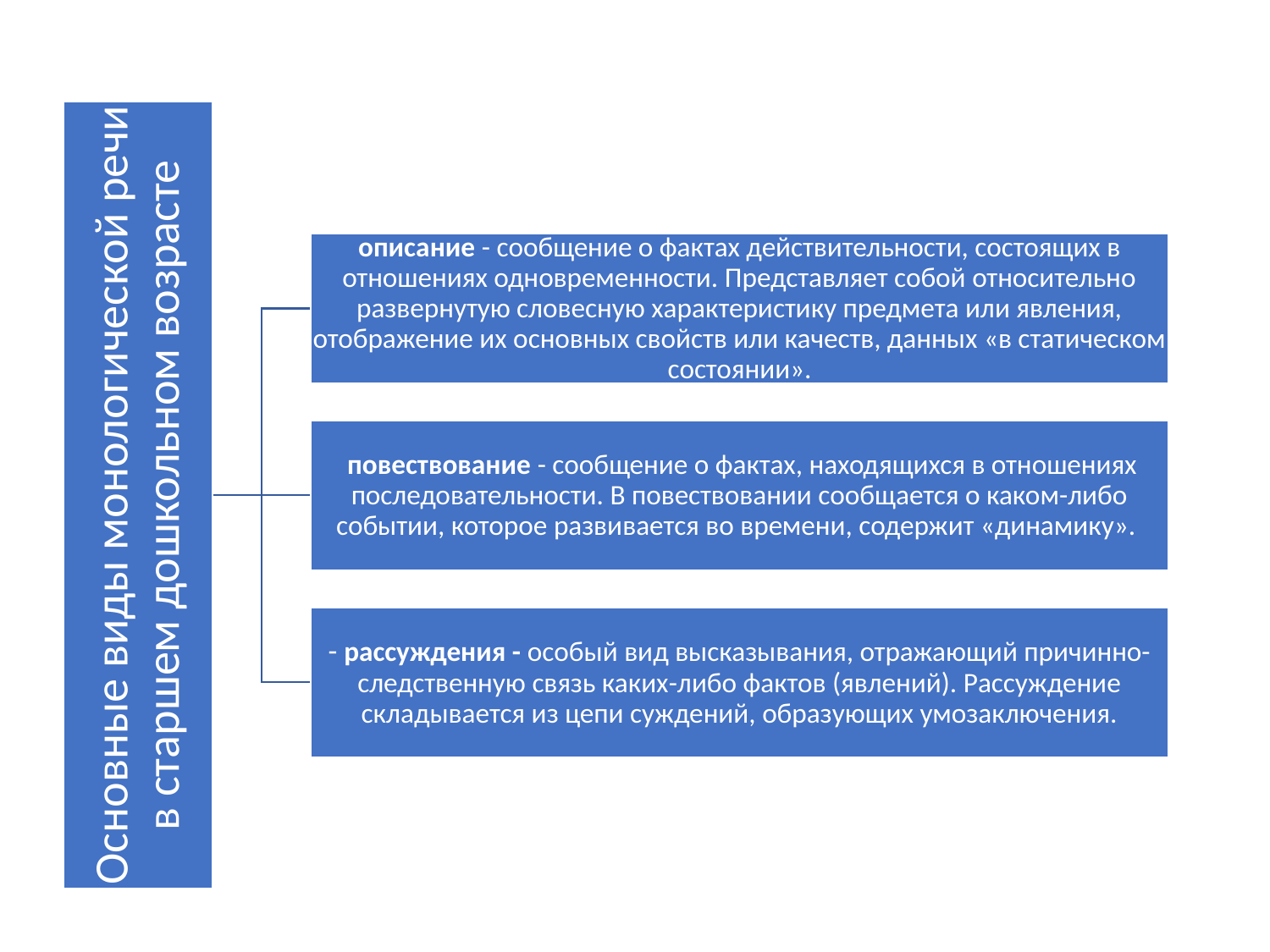

Основные виды монологической речи в старшем дошкольном возрасте
описание - сообщение о фактах действительности, состоящих в отношениях одновременности. Представляет собой относительно развернутую словесную характеристику предмета или явления, отображение их основных свойств или качеств, данных «в статическом состоянии».
 повествование - сообщение о фактах, находящихся в отношениях последовательности. В повествовании сообщается о каком-либо событии, которое развивается во времени, содержит «динамику».
- рассуждения - особый вид высказывания, отражающий причинно-следственную связь каких-либо фактов (явлений). Рассуждение складывается из цепи суждений, образующих умозаключения.